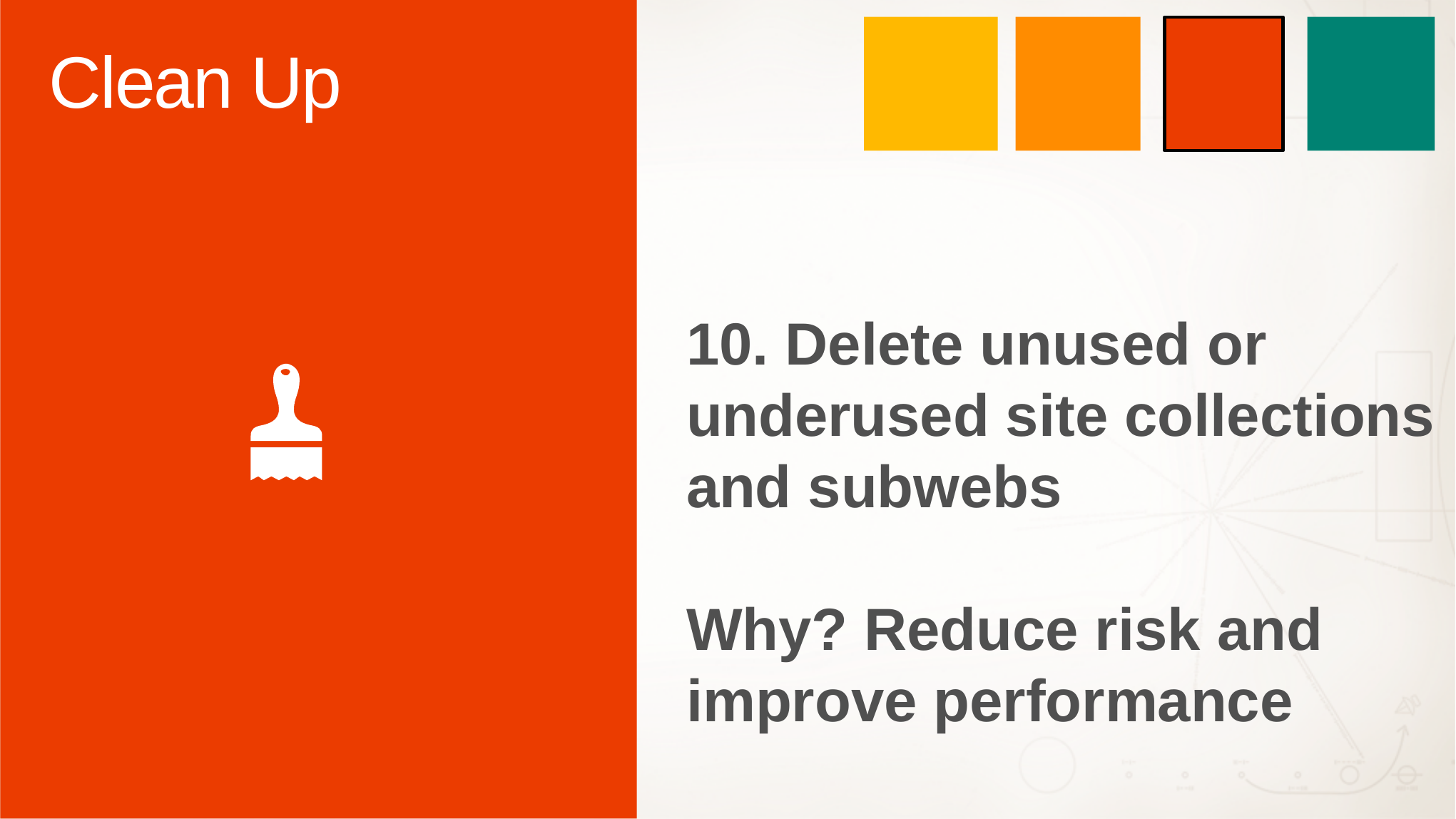

# Clean Up
10. Delete unused or underused site collections and subwebs

Why? Reduce risk and improve performance